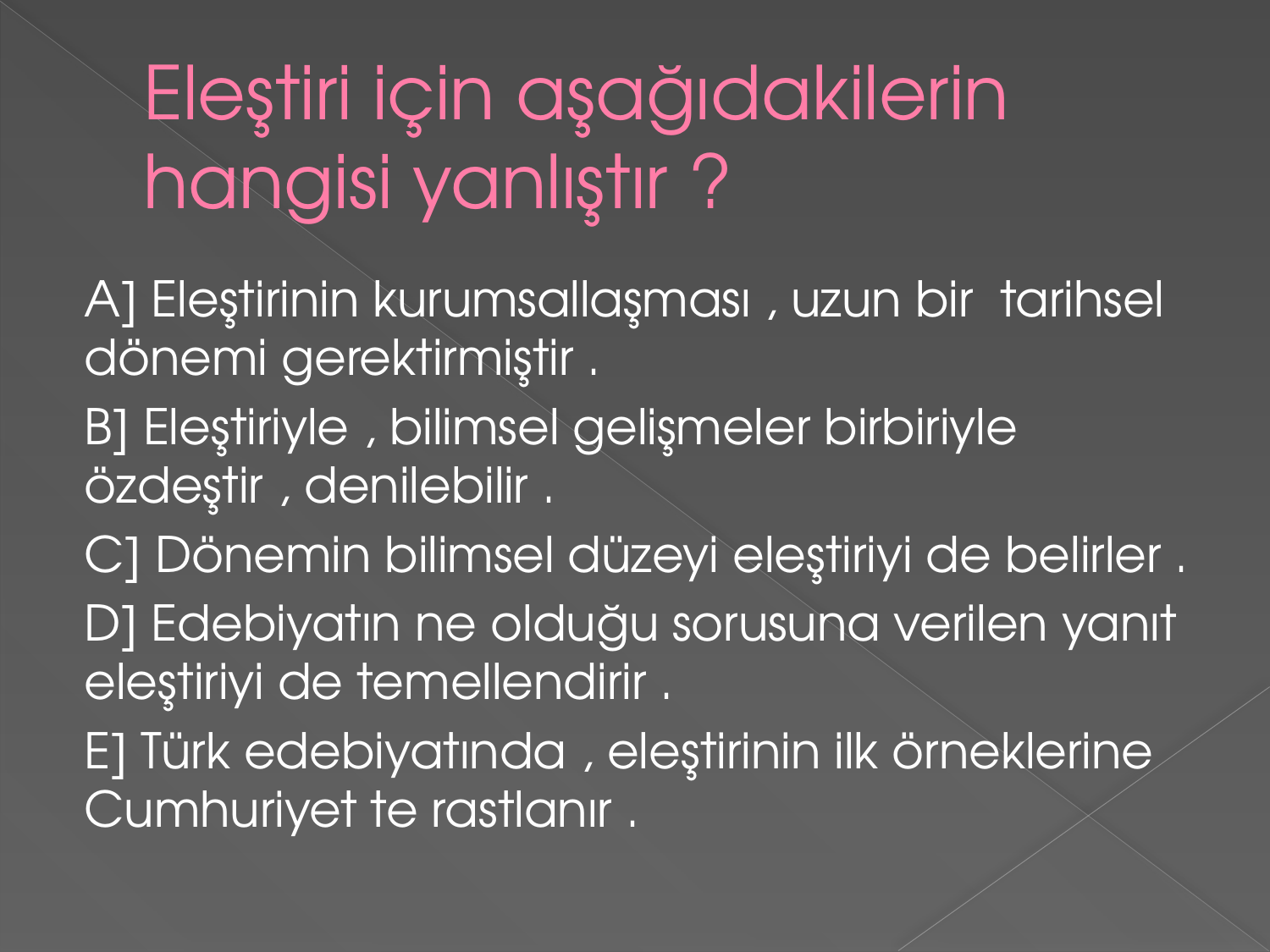

# Eleştiri için aşağıdakilerin hangisi yanlıştır ?
A] Eleştirinin kurumsallaşması , uzun bir  tarihsel dönemi gerektirmiştir .
B] Eleştiriyle , bilimsel gelişmeler birbiriyle özdeştir , denilebilir .
C] Dönemin bilimsel düzeyi eleştiriyi de belirler .
D] Edebiyatın ne olduğu sorusuna verilen yanıt eleştiriyi de temellendirir .
E] Türk edebiyatında , eleştirinin ilk örneklerine Cumhuriyet te rastlanır .